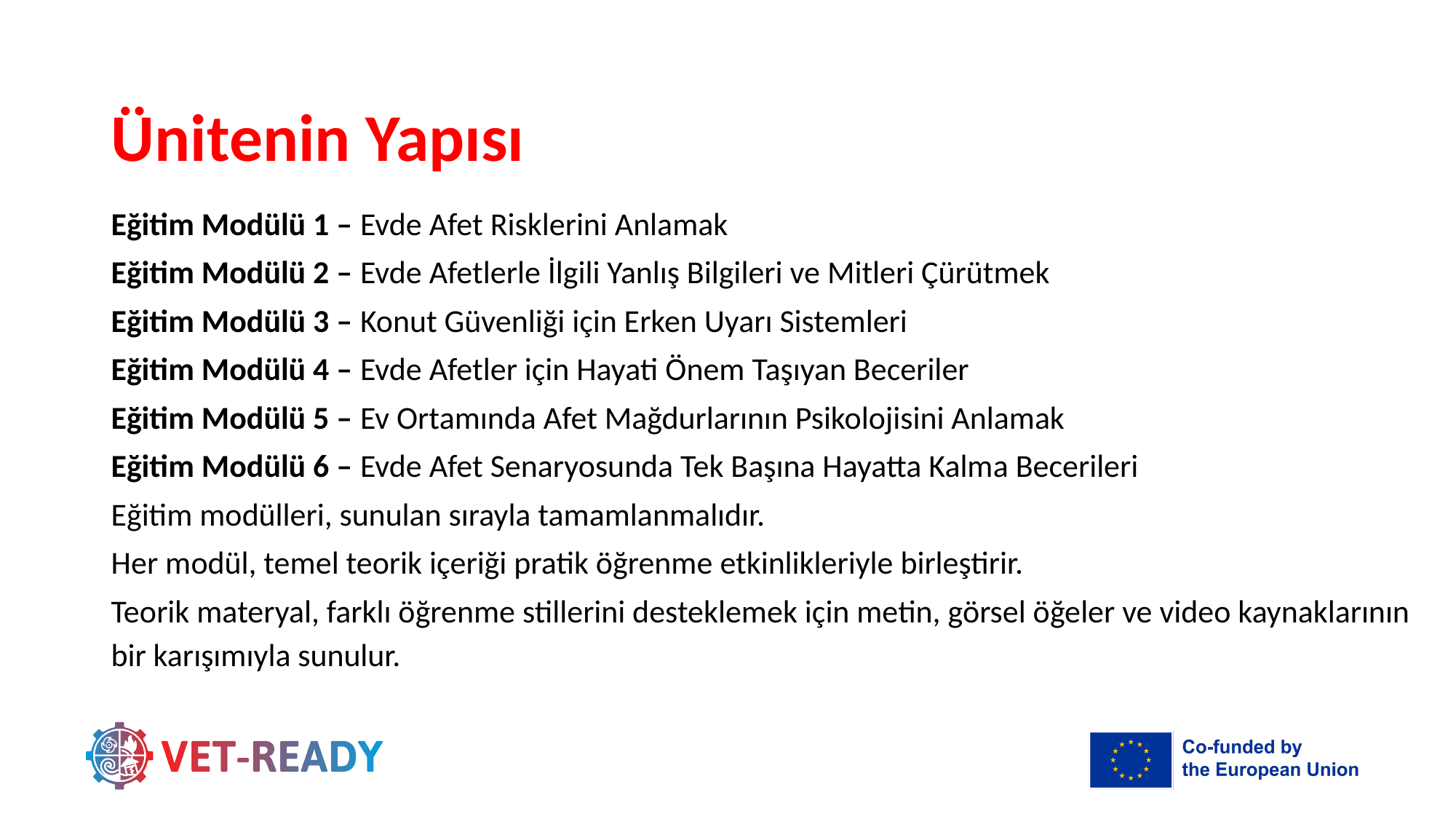

# Ünitenin Yapısı
Eğitim Modülü 1 – Evde Afet Risklerini Anlamak
Eğitim Modülü 2 – Evde Afetlerle İlgili Yanlış Bilgileri ve Mitleri Çürütmek
Eğitim Modülü 3 – Konut Güvenliği için Erken Uyarı Sistemleri
Eğitim Modülü 4 – Evde Afetler için Hayati Önem Taşıyan Beceriler
Eğitim Modülü 5 – Ev Ortamında Afet Mağdurlarının Psikolojisini Anlamak
Eğitim Modülü 6 – Evde Afet Senaryosunda Tek Başına Hayatta Kalma Becerileri
Eğitim modülleri, sunulan sırayla tamamlanmalıdır.
Her modül, temel teorik içeriği pratik öğrenme etkinlikleriyle birleştirir.
Teorik materyal, farklı öğrenme stillerini desteklemek için metin, görsel öğeler ve video kaynaklarının bir karışımıyla sunulur.